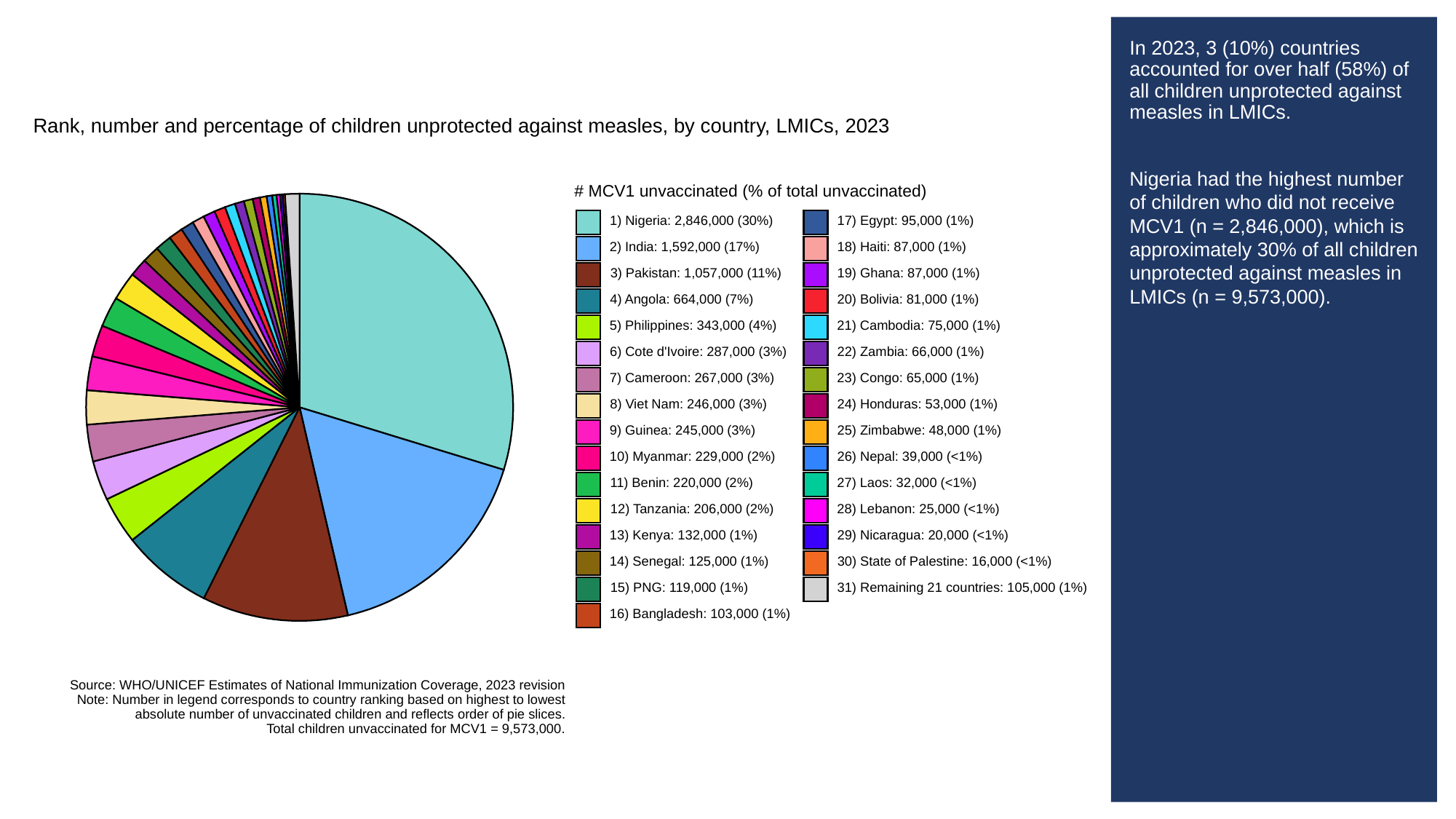

# In 2023, 3 (10%) countries accounted for over half (58%) of all children unprotected against measles in LMICs.

Nigeria had the highest number of children who did not receive MCV1 (n = 2,846,000), which is approximately 30% of all children unprotected against measles in LMICs (n = 9,573,000).

Rank, number and percentage of children unprotected against measles, by country, LMICs, 2023
# MCV1 unvaccinated (% of total unvaccinated)

1) Nigeria: 2,846,000 (30%)
17) Egypt: 95,000 (1%)

2) India: 1,592,000 (17%)
18) Haiti: 87,000 (1%)

3) Pakistan: 1,057,000 (11%)
19) Ghana: 87,000 (1%)

4) Angola: 664,000 (7%)
20) Bolivia: 81,000 (1%)

5) Philippines: 343,000 (4%)
21) Cambodia: 75,000 (1%)

6) Cote d'Ivoire: 287,000 (3%)
22) Zambia: 66,000 (1%)

7) Cameroon: 267,000 (3%)
23) Congo: 65,000 (1%)

8) Viet Nam: 246,000 (3%)
24) Honduras: 53,000 (1%)

9) Guinea: 245,000 (3%)
25) Zimbabwe: 48,000 (1%)

10) Myanmar: 229,000 (2%)
26) Nepal: 39,000 (<1%)

11) Benin: 220,000 (2%)
27) Laos: 32,000 (<1%)

12) Tanzania: 206,000 (2%)
28) Lebanon: 25,000 (<1%)

13) Kenya: 132,000 (1%)
29) Nicaragua: 20,000 (<1%)

14) Senegal: 125,000 (1%)
30) State of Palestine: 16,000 (<1%)

15) PNG: 119,000 (1%)
31) Remaining 21 countries: 105,000 (1%)

16) Bangladesh: 103,000 (1%)
Source: WHO/UNICEF Estimates of National Immunization Coverage, 2023 revision
Note: Number in legend corresponds to country ranking based on highest to lowest
absolute number of unvaccinated children and reflects order of pie slices.
Total children unvaccinated for MCV1 = 9,573,000.